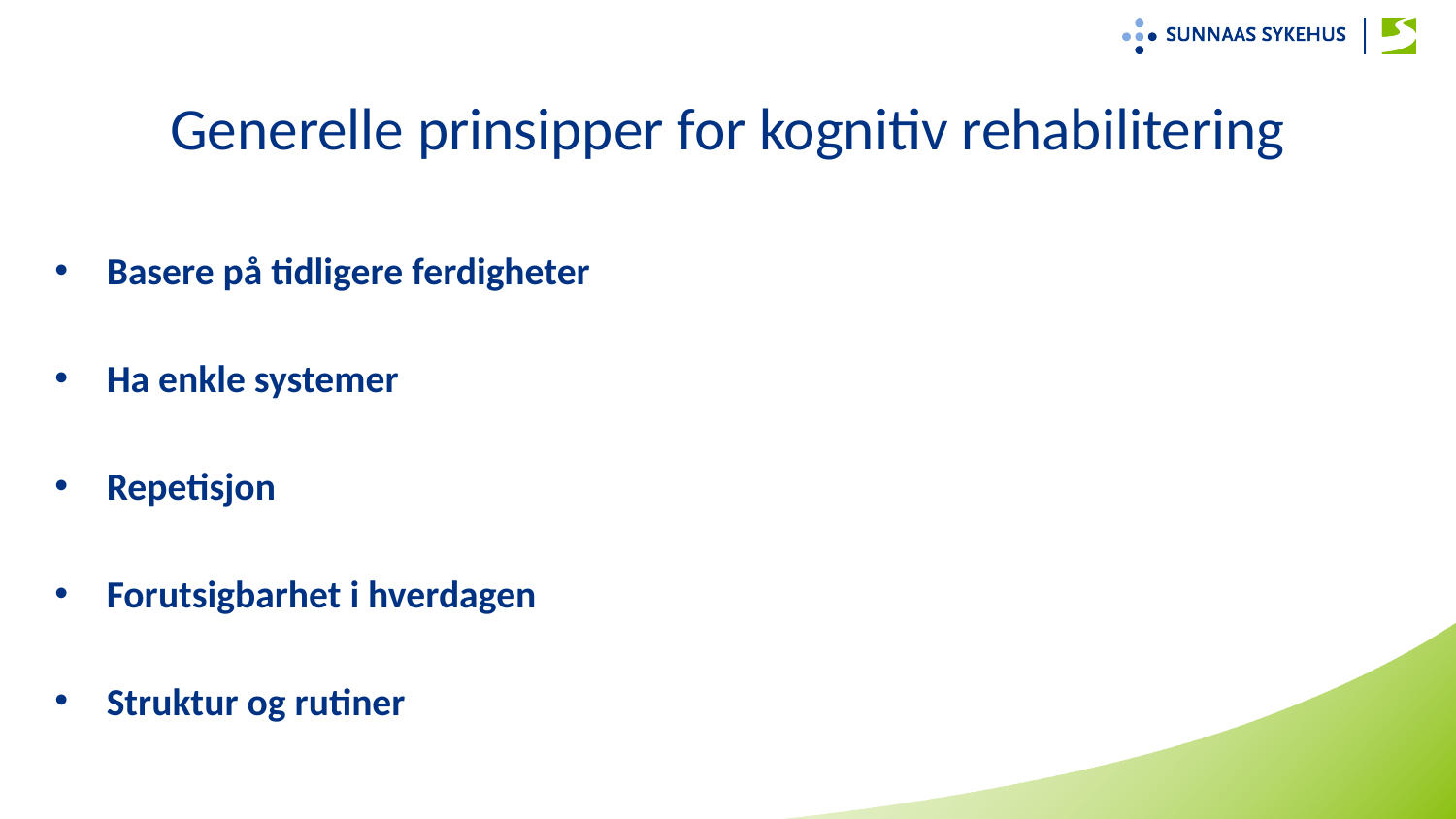

# Generelle prinsipper for kognitiv rehabilitering

Basere på tidligere ferdigheter

Ha enkle systemer

Repetisjon

Forutsigbarhet i hverdagen

Struktur og rutiner